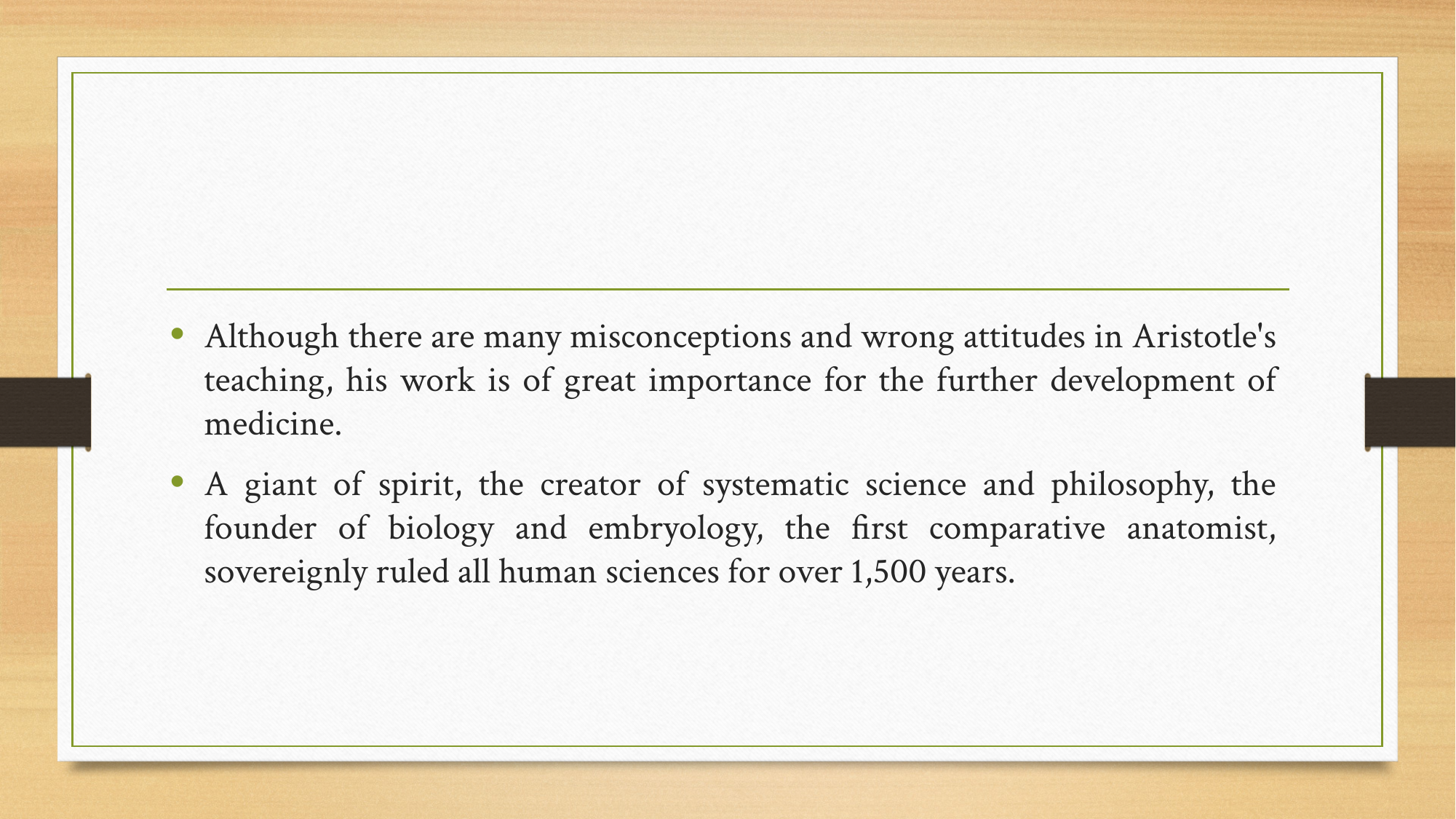

Although there are many misconceptions and wrong attitudes in Aristotle's teaching, his work is of great importance for the further development of medicine.
A giant of spirit, the creator of systematic science and philosophy, the founder of biology and embryology, the first comparative anatomist, sovereignly ruled all human sciences for over 1,500 years.